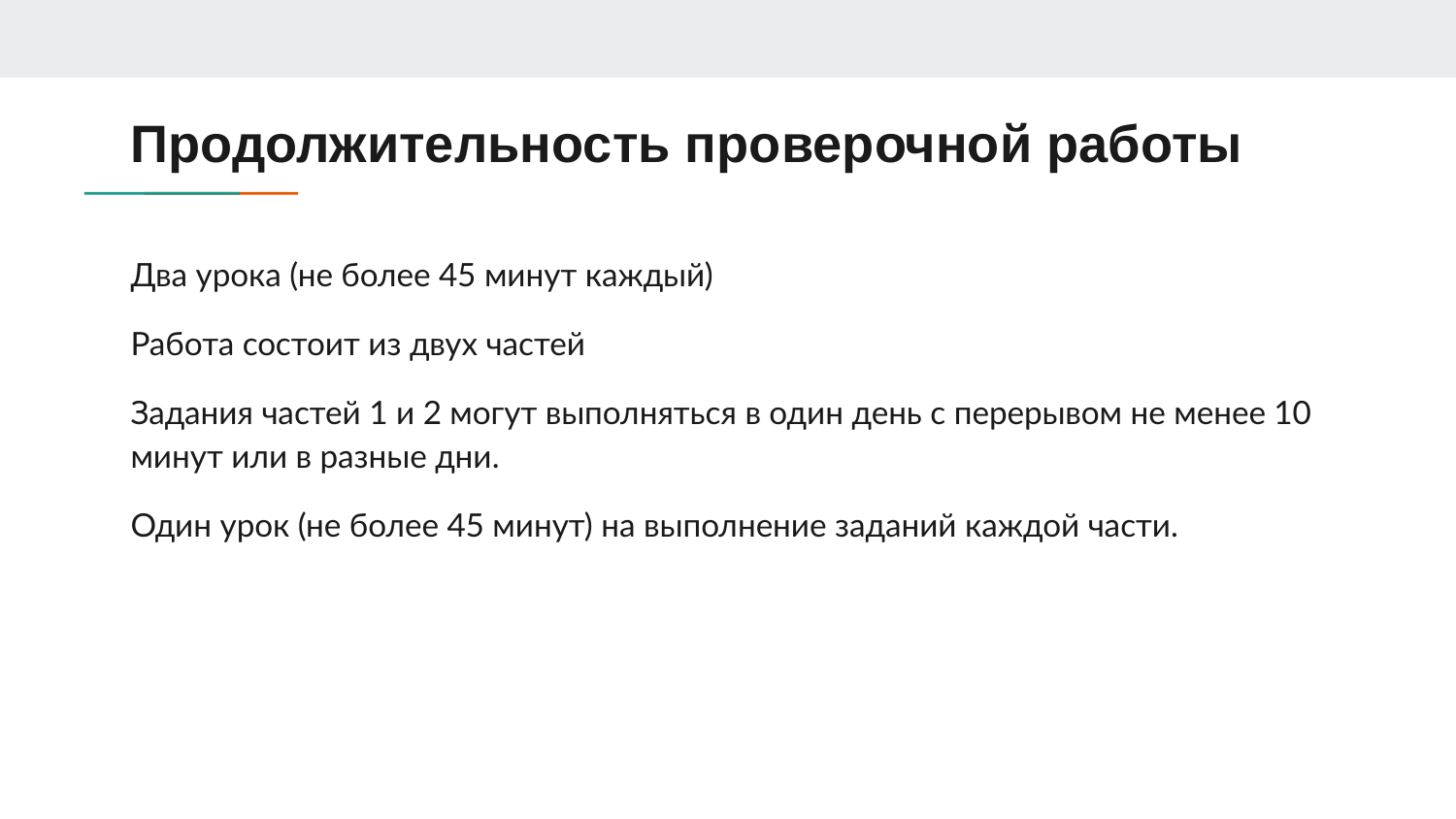

# Продолжительность проверочной работы
Два урока (не более 45 минут каждый)
Работа состоит из двух частей
Задания частей 1 и 2 могут выполняться в один день с перерывом не менее 10 минут или в разные дни.
Один урок (не более 45 минут) на выполнение заданий каждой части.